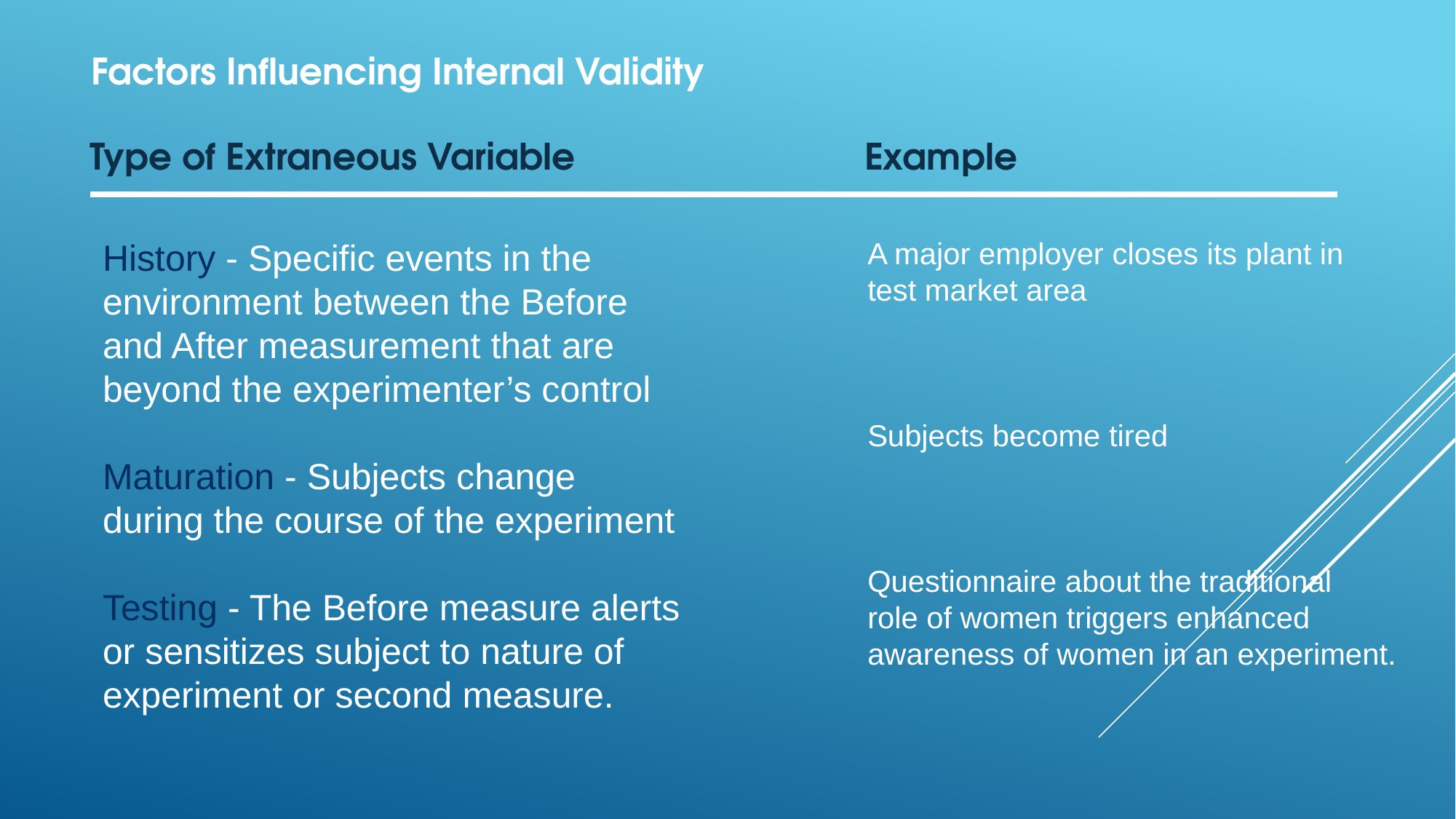

Factors Influencing Internal Validity
Example
Type of Extraneous Variable

History - Specific events in the
environment between the Before
and After measurement that are
beyond the experimenter’s control

Maturation - Subjects change
during the course of the experiment

Testing - The Before measure alerts
or sensitizes subject to nature of
experiment or second measure.
A major employer closes its plant in
test market area

Subjects become tired

Questionnaire about the traditional
role of women triggers enhanced
awareness of women in an experiment.